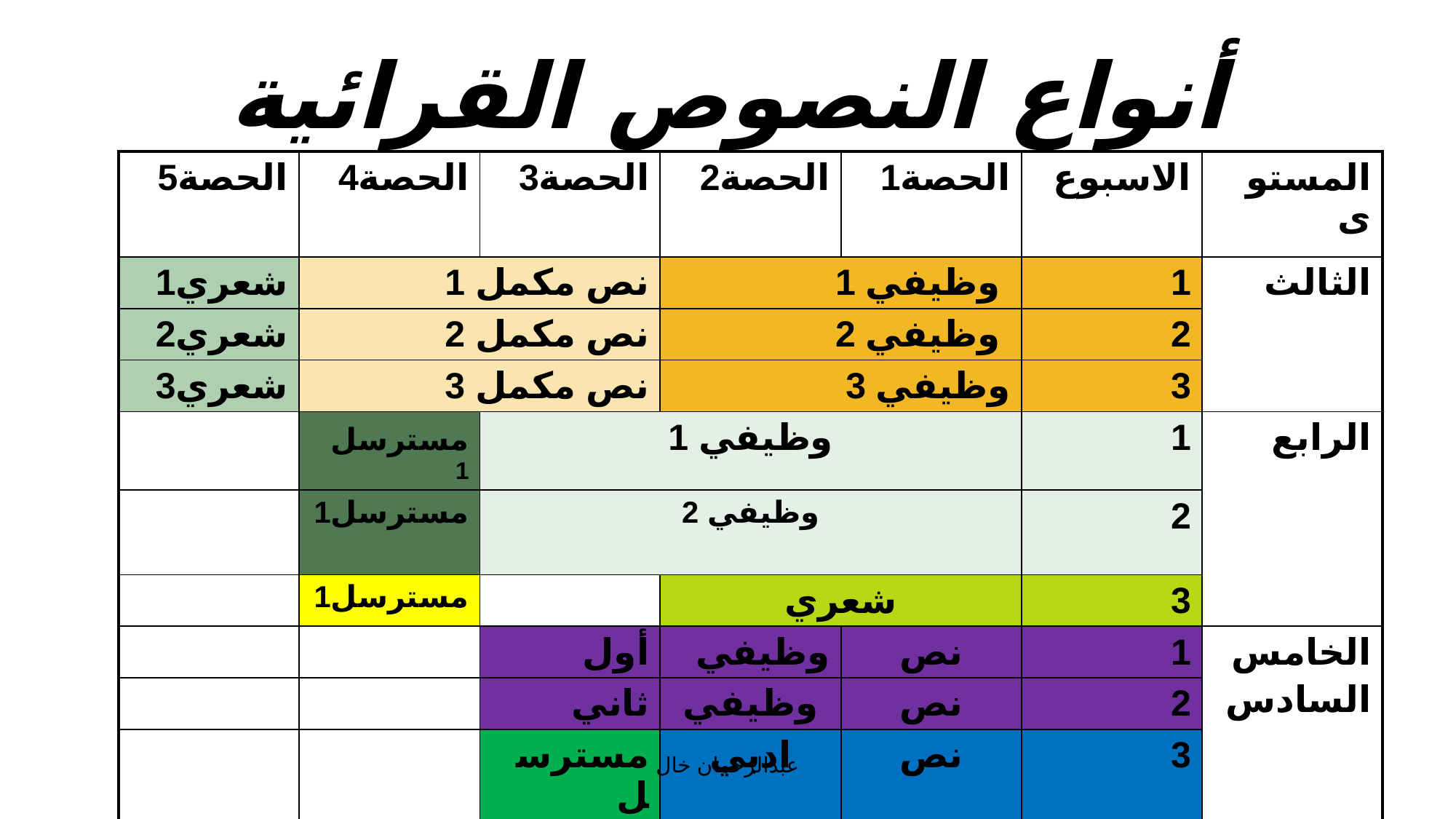

# أنواع النصوص القرائية
| الحصة5 | الحصة4 | الحصة3 | الحصة2 | الحصة1 | الاسبوع | المستوى |
| --- | --- | --- | --- | --- | --- | --- |
| شعري1 | نص مكمل 1 |  | وظيفي 1 |  | 1 | الثالث |
| شعري2 | نص مكمل 2 |  | وظيفي 2 |  | 2 |  |
| شعري3 | نص مكمل 3 |  | وظيفي 3 |  | 3 |  |
|  | مسترسل 1 | وظيفي 1 |  |  | 1 | الرابع |
|  | مسترسل1 | وظيفي 2 |  |  | 2 |  |
|  | مسترسل1 |  | شعري |  | 3 |  |
|  |  | أول | وظيفي | نص | 1 | الخامس السادس |
|  |  | ثاني | وظيفي | نص | 2 |  |
|  |  | مسترسل | ادبي | نص | 3 |  |
عبدالرحمان خال